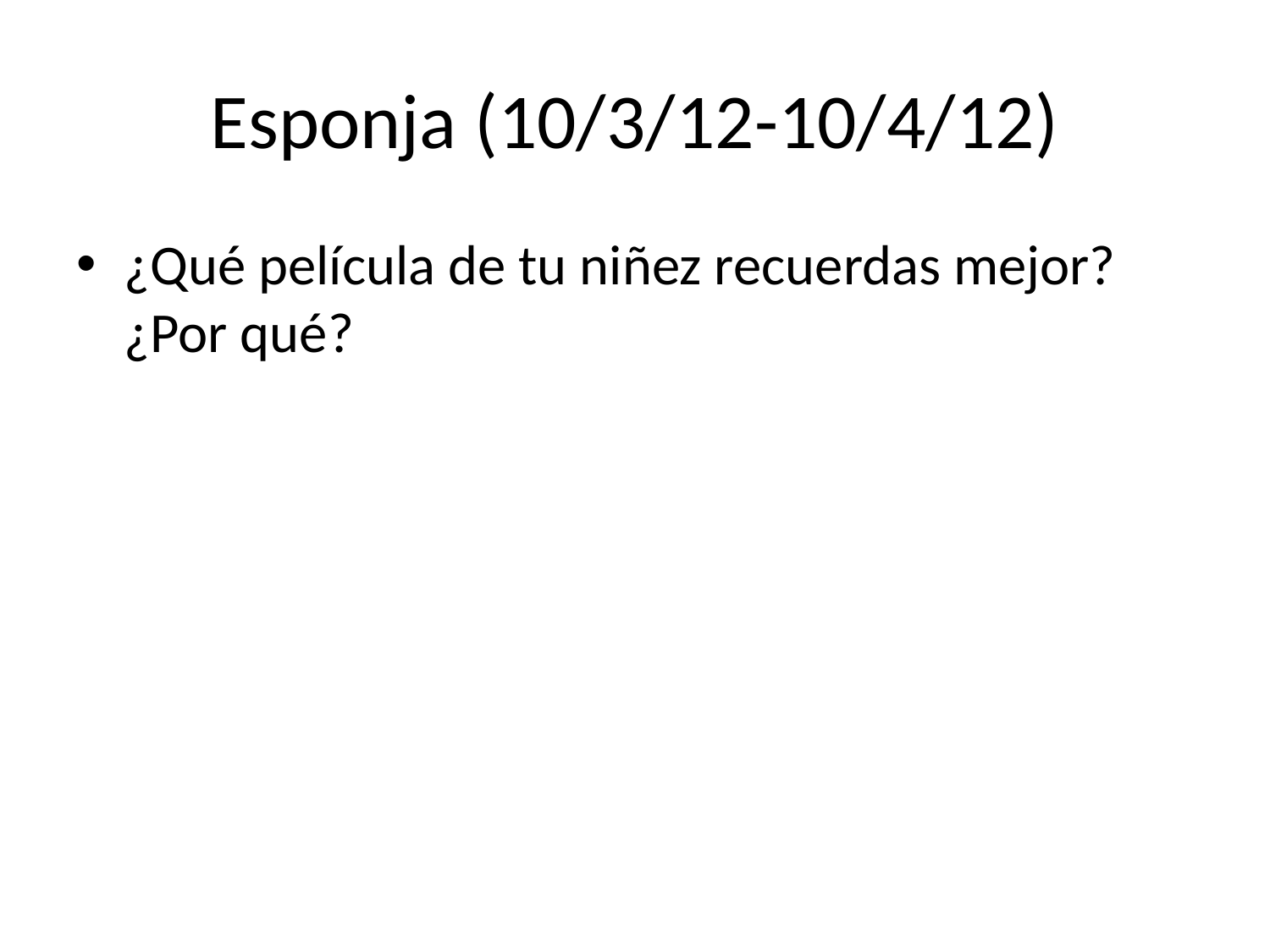

# Esponja (10/3/12-10/4/12)
¿Qué película de tu niñez recuerdas mejor? ¿Por qué?